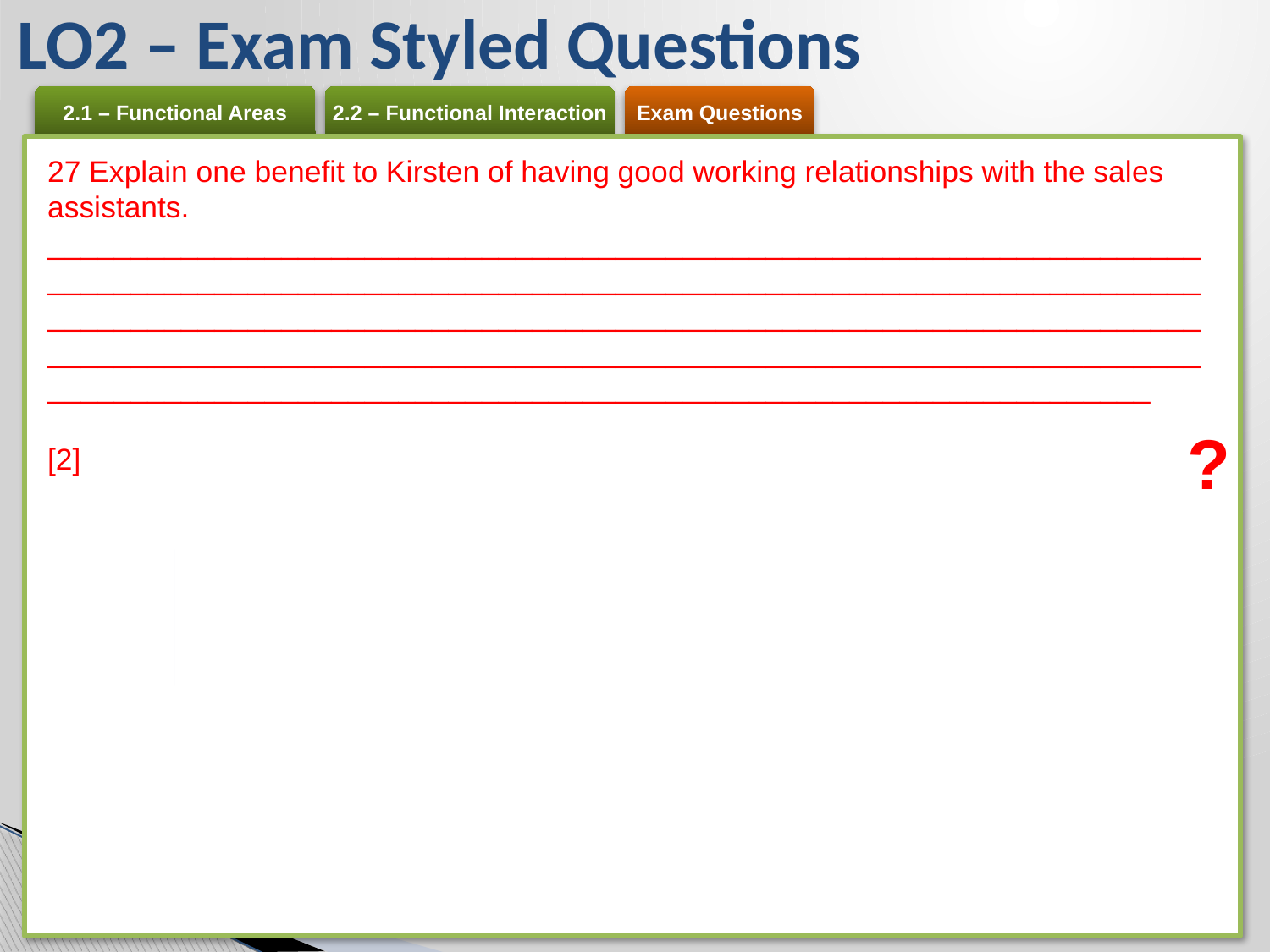

LO2 – Exam Styled Questions
27 Explain one benefit to Kirsten of having good working relationships with the sales assistants.
______________________________________________________________________________________________________________________________________________________________________________________________________________________________________________________________________________________________________________________________________________________	[2]
?